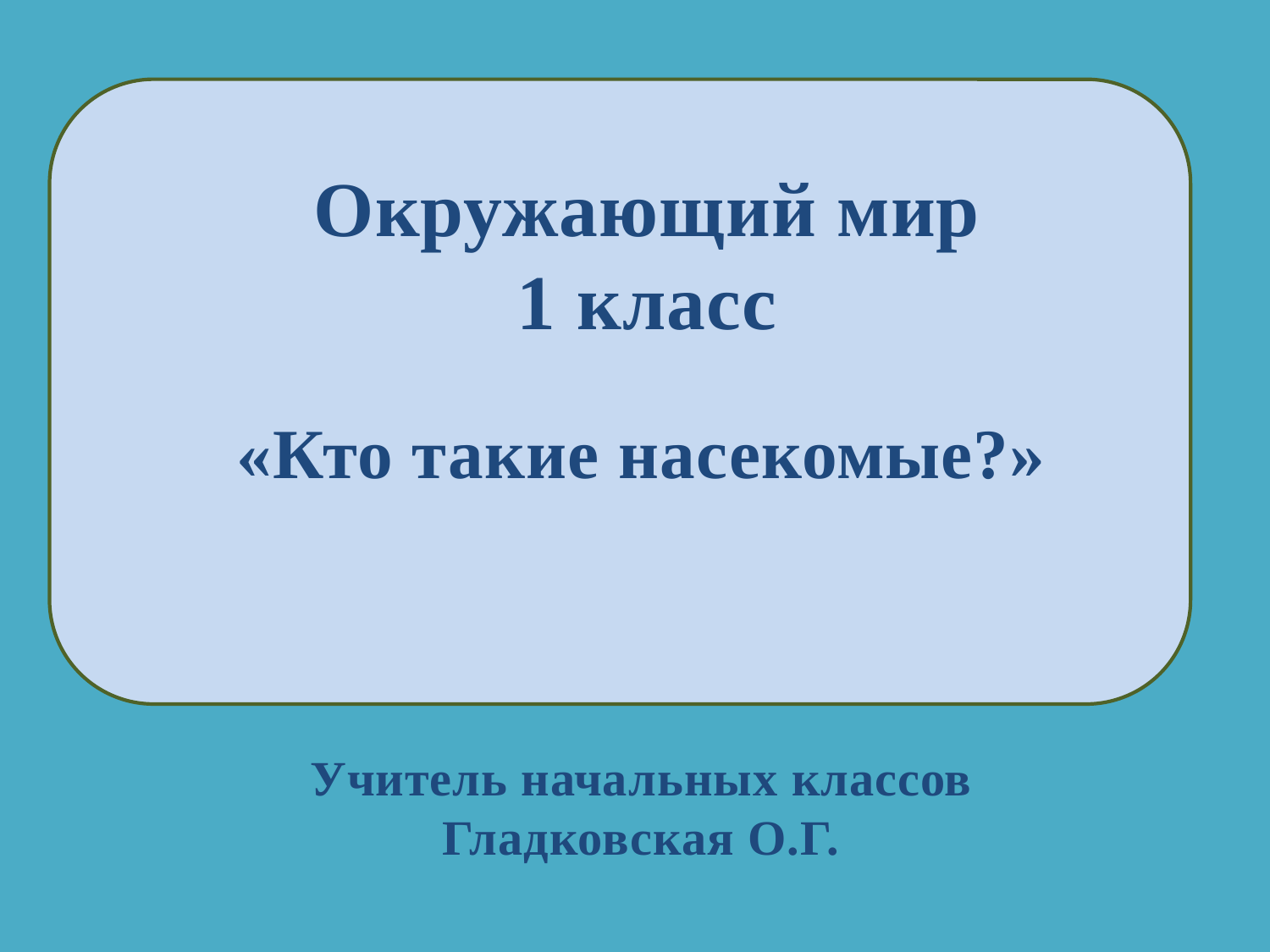

Окружающий мир
1 класс

«Кто такие насекомые?»

Учитель начальных классов
Гладковская О.Г.